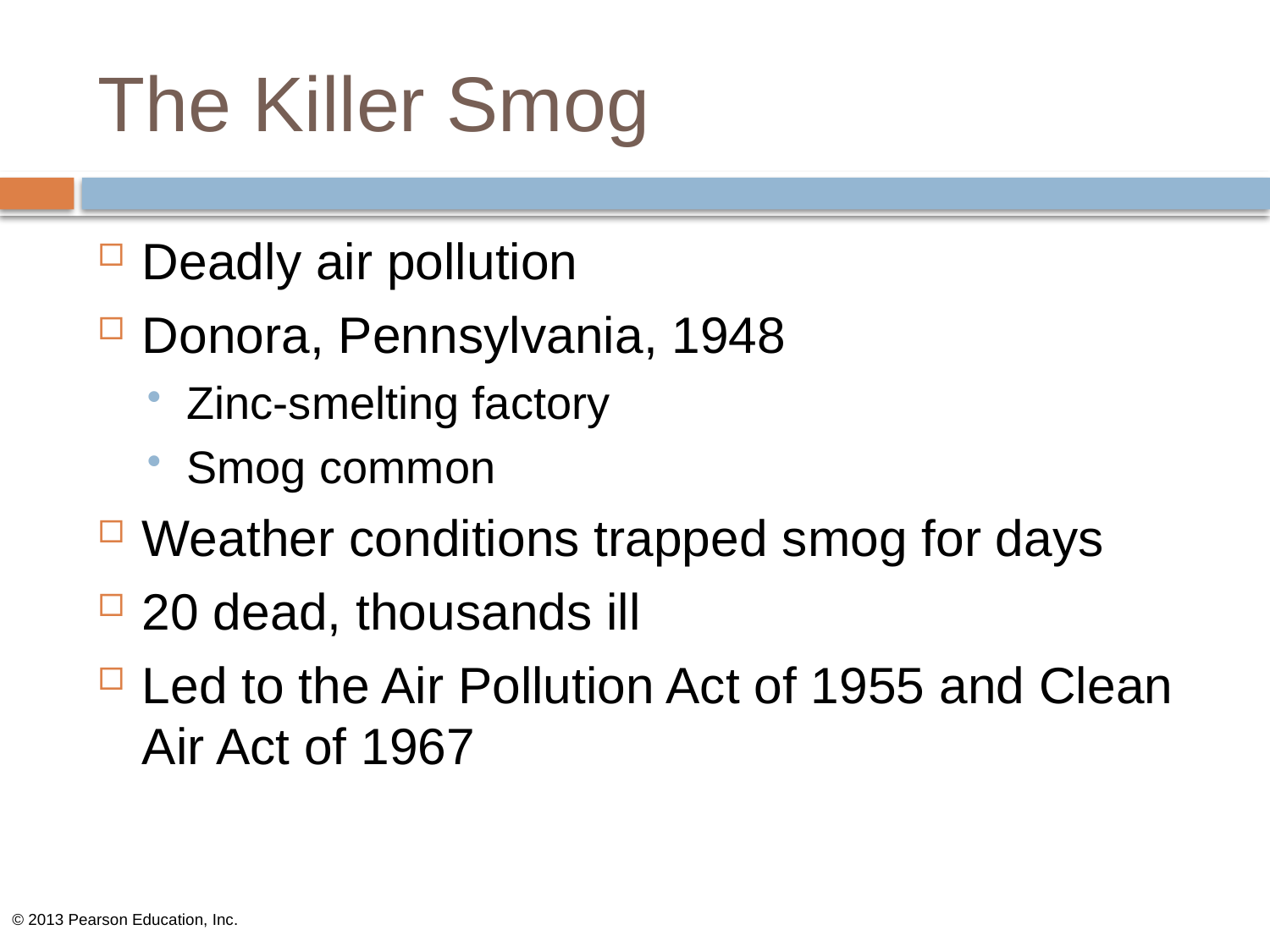

# The Killer Smog
Deadly air pollution
Donora, Pennsylvania, 1948
Zinc-smelting factory
Smog common
Weather conditions trapped smog for days
20 dead, thousands ill
Led to the Air Pollution Act of 1955 and Clean Air Act of 1967